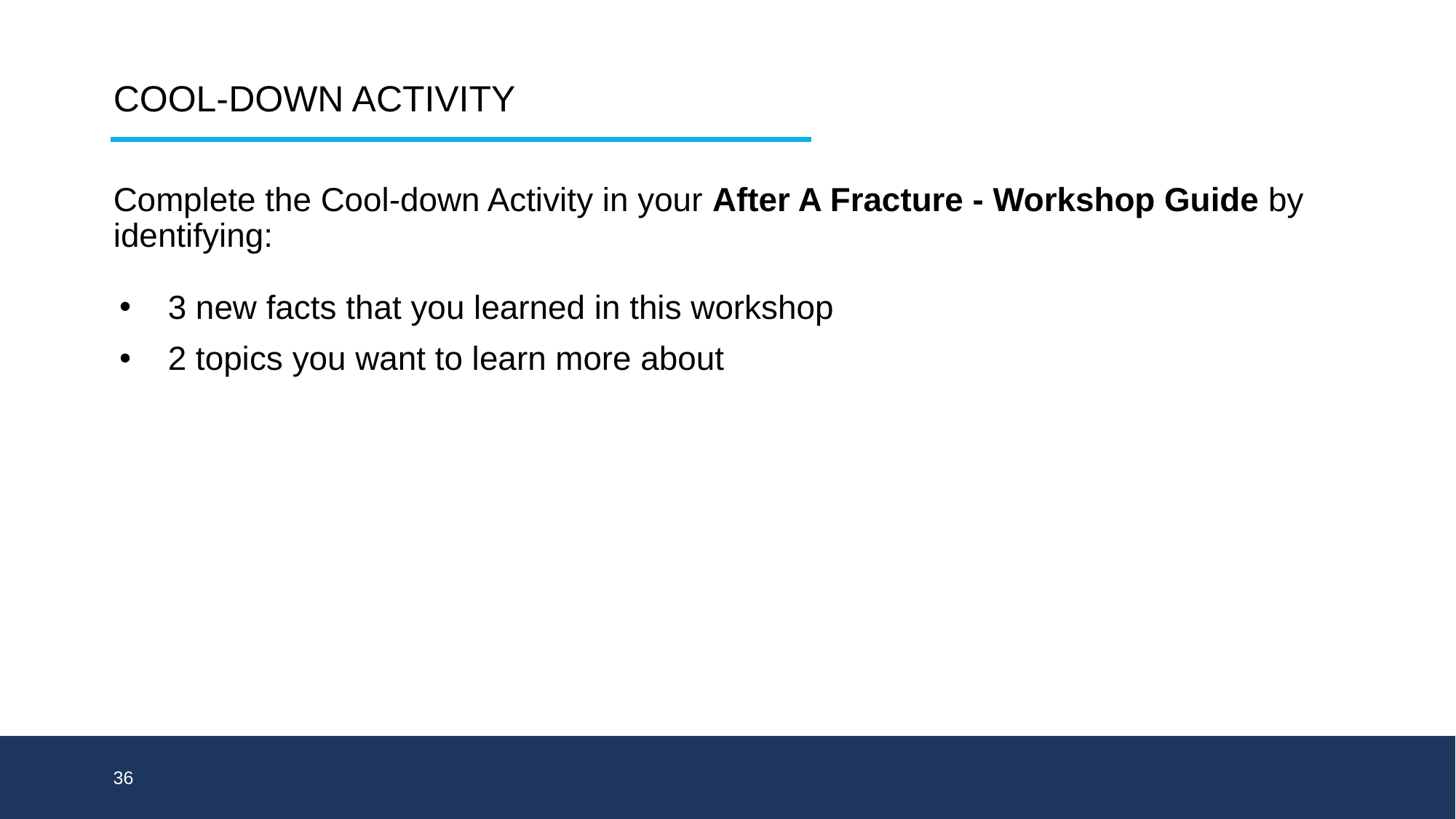

# Cool-down Activity
Complete the Cool-down Activity in your After A Fracture - Workshop Guide by identifying:

3 new facts that you learned in this workshop
2 topics you want to learn more about